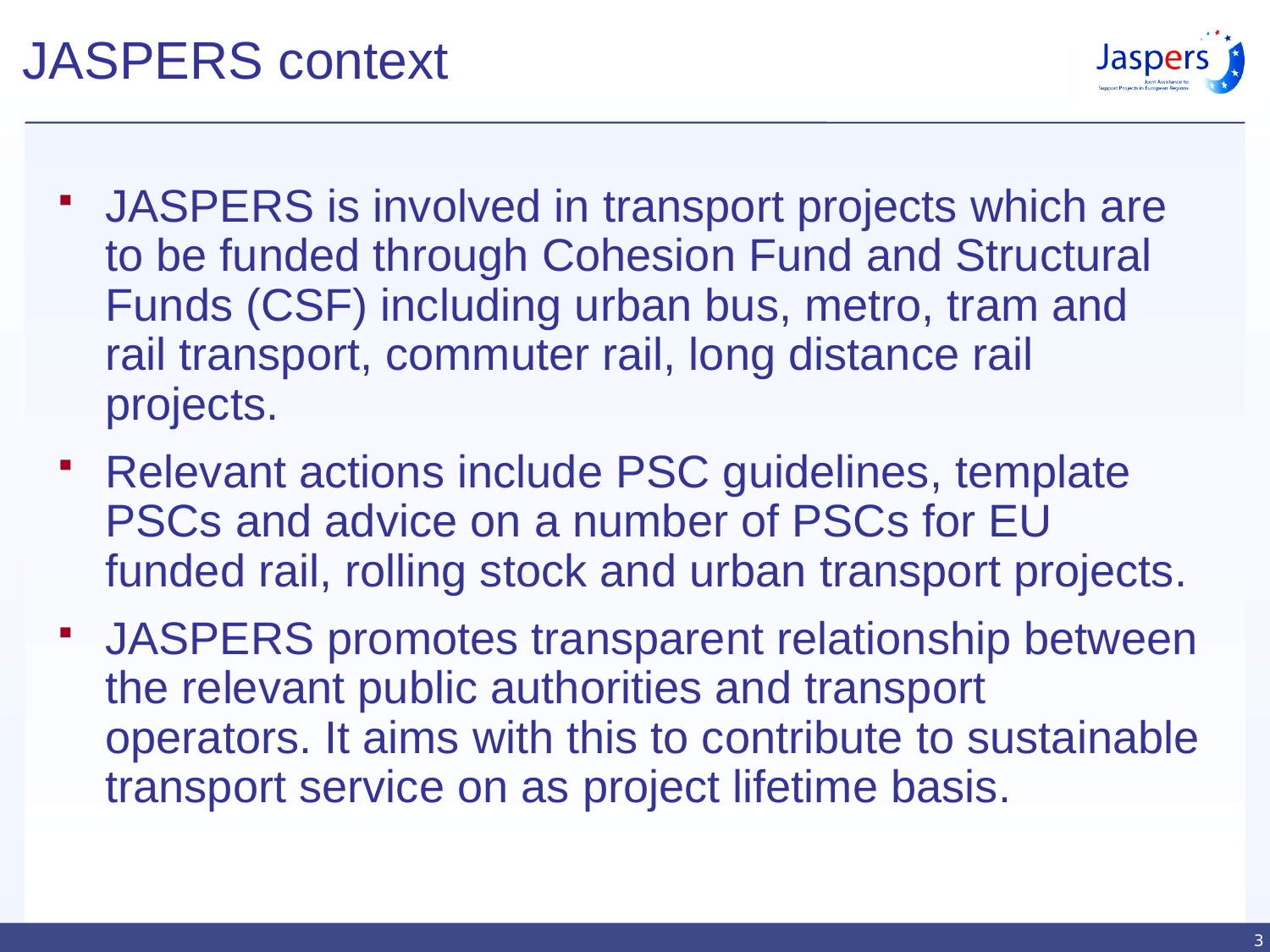

JASPERS context
JASPERS is involved in transport projects which are to be funded through Cohesion Fund and Structural Funds (CSF) including urban bus, metro, tram and rail transport, commuter rail, long distance rail projects.
Relevant actions include PSC guidelines, template PSCs and advice on a number of PSCs for EU funded rail, rolling stock and urban transport projects.
JASPERS promotes transparent relationship between the relevant public authorities and transport operators. It aims with this to contribute to sustainable transport service on as project lifetime basis.
3